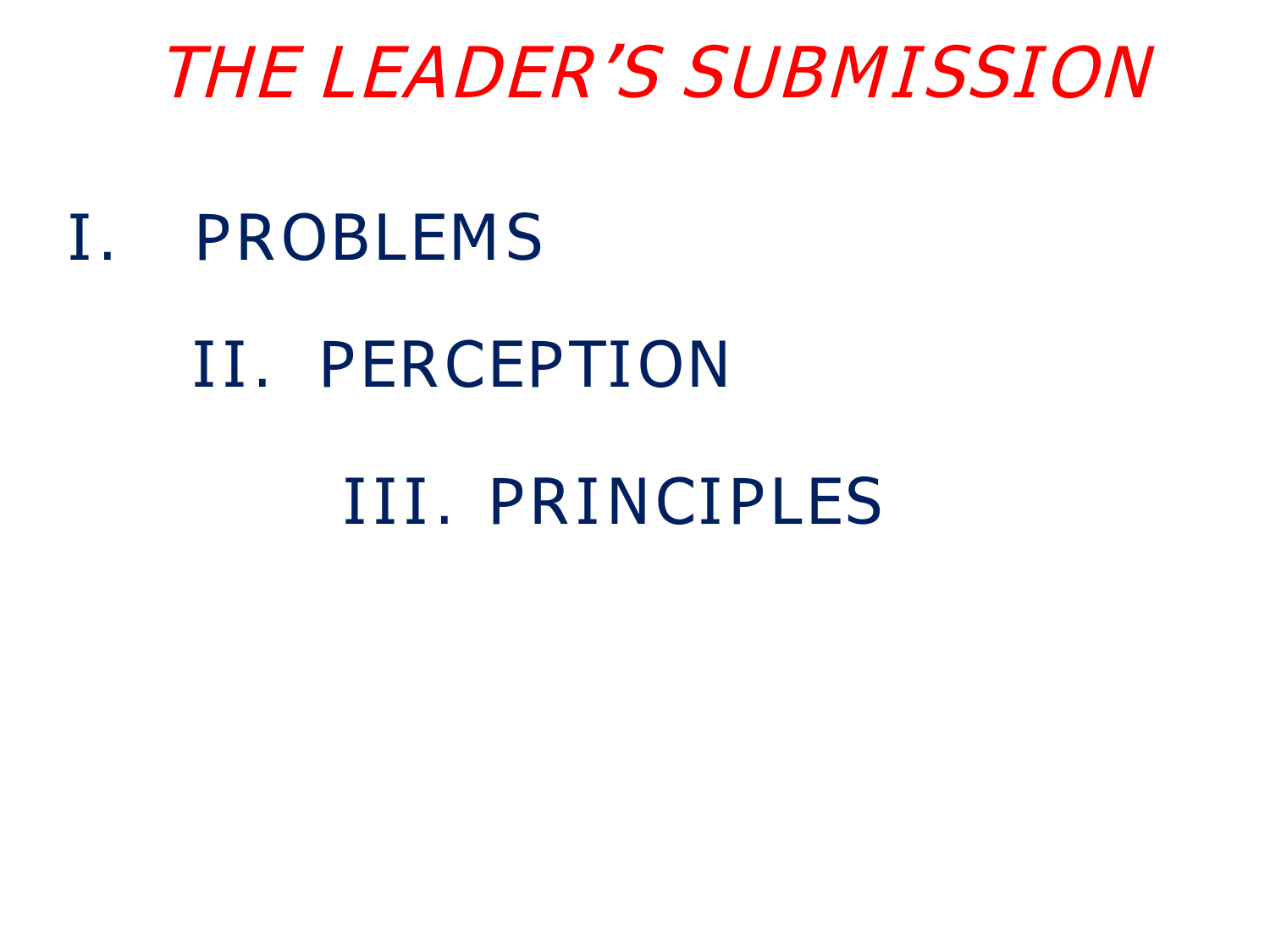

THE LEADER’S SUBMISSION
I.	PROBLEMS
II.	PERCEPTION

III.	 PRINCIPLES